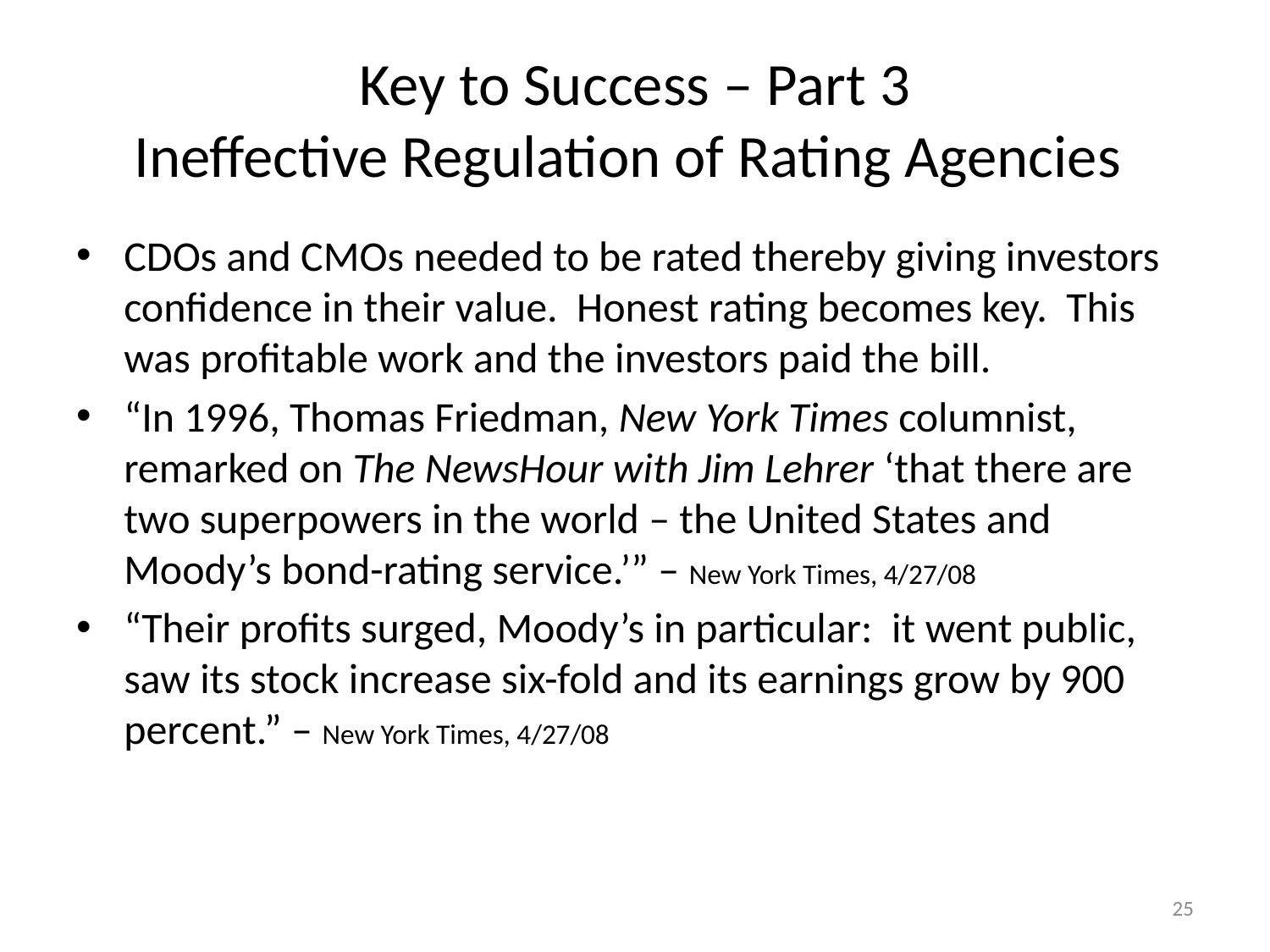

# Key to Success – Part 3 Ineffective Regulation of Rating Agencies
CDOs and CMOs needed to be rated thereby giving investors confidence in their value.  Honest rating becomes key.  This was profitable work and the investors paid the bill.
“In 1996, Thomas Friedman, New York Times columnist, remarked on The NewsHour with Jim Lehrer ‘that there are two superpowers in the world – the United States and Moody’s bond-rating service.’” – New York Times, 4/27/08
“Their profits surged, Moody’s in particular:  it went public, saw its stock increase six-fold and its earnings grow by 900 percent.” – New York Times, 4/27/08

25